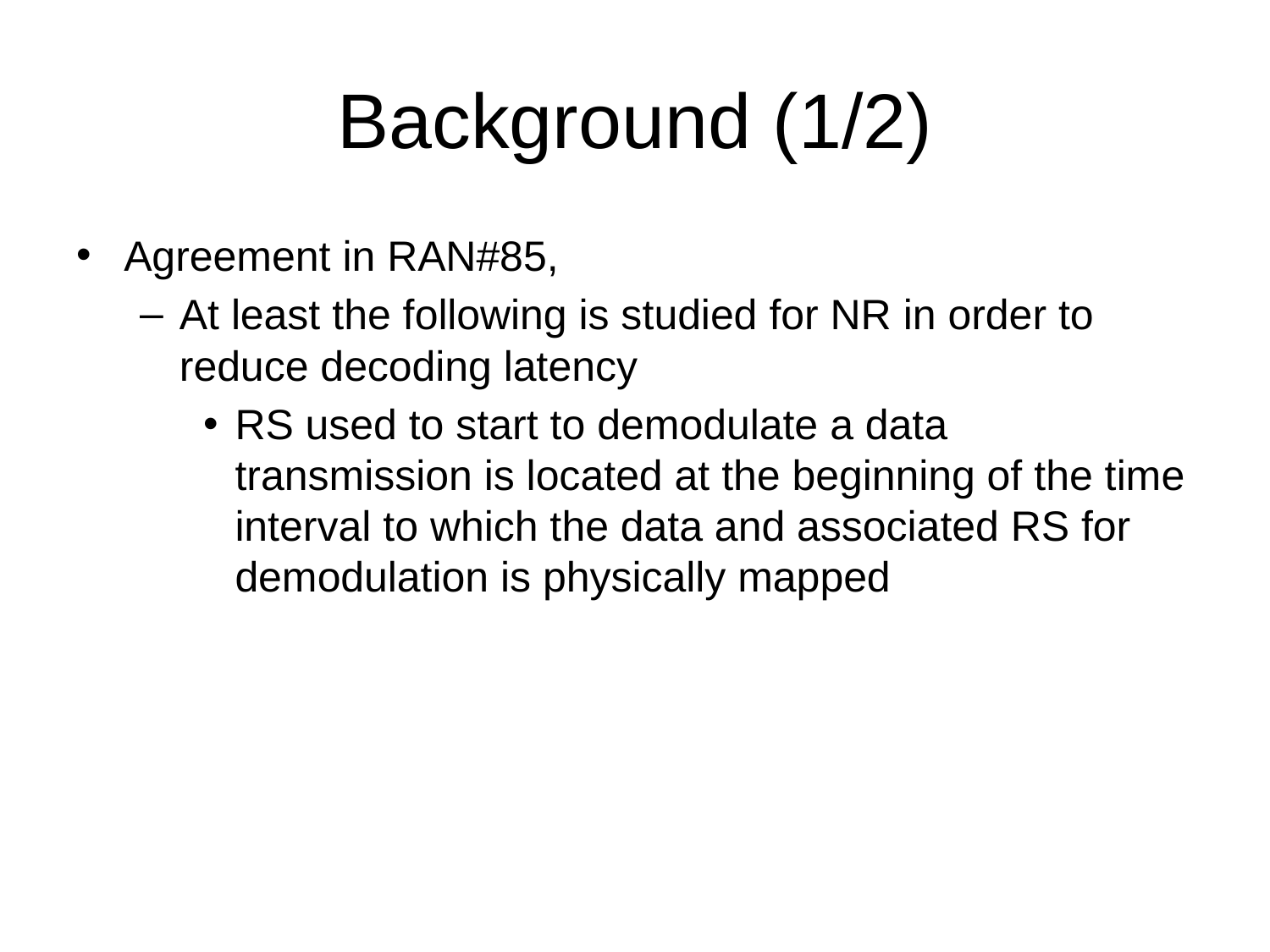

# Background (1/2)
Agreement in RAN#85,
At least the following is studied for NR in order to reduce decoding latency
RS used to start to demodulate a data transmission is located at the beginning of the time interval to which the data and associated RS for demodulation is physically mapped